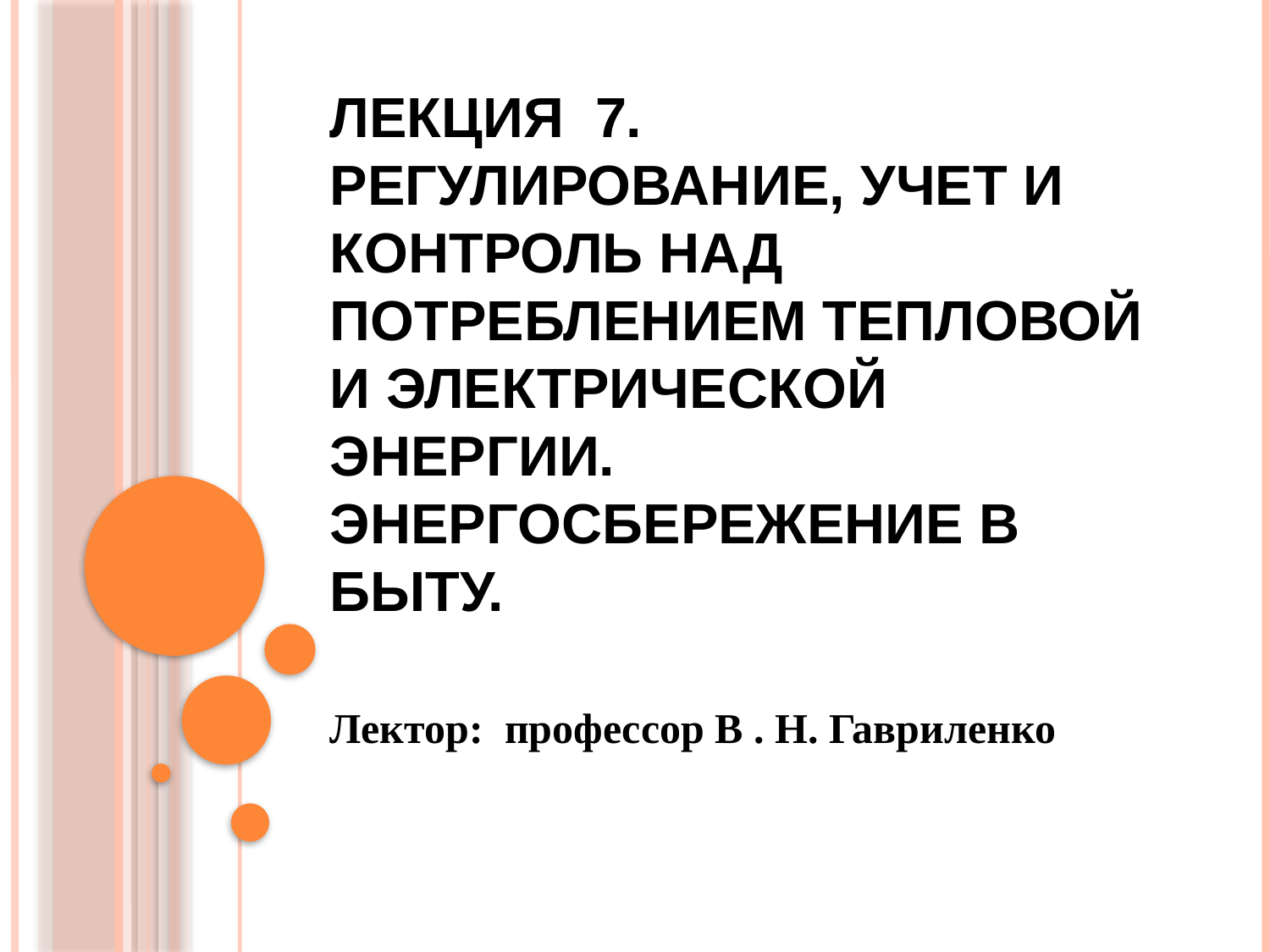

# Лекция  7.  Регулирование, учет и контроль над потреблением тепловой и электрической энергии. Энергосбережение в быту.
Лектор:  профессор В . Н. Гавриленко